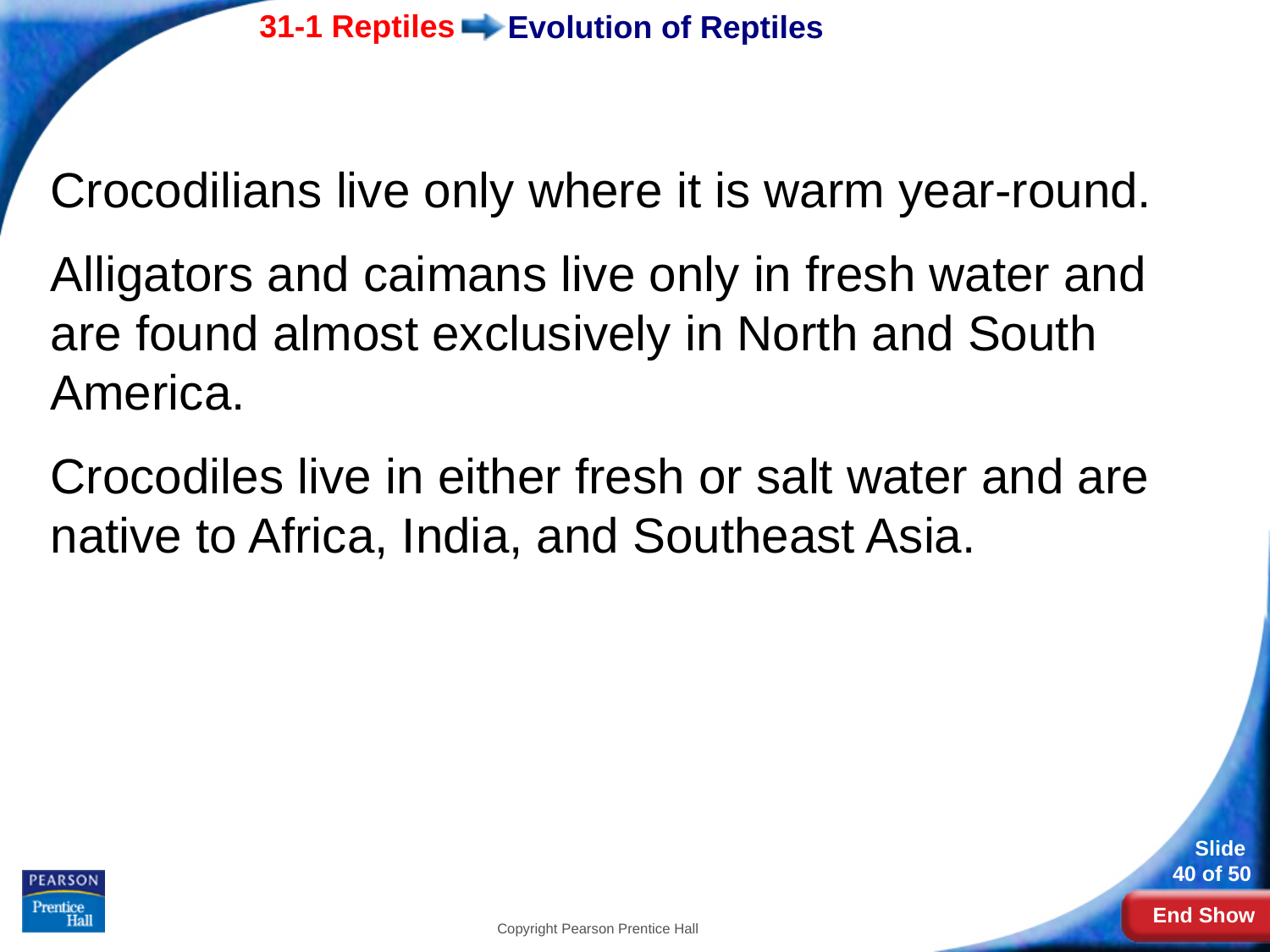

# Evolution of Reptiles
Crocodilians live only where it is warm year-round.
Alligators and caimans live only in fresh water and are found almost exclusively in North and South America.
Crocodiles live in either fresh or salt water and are native to Africa, India, and Southeast Asia.
Copyright Pearson Prentice Hall